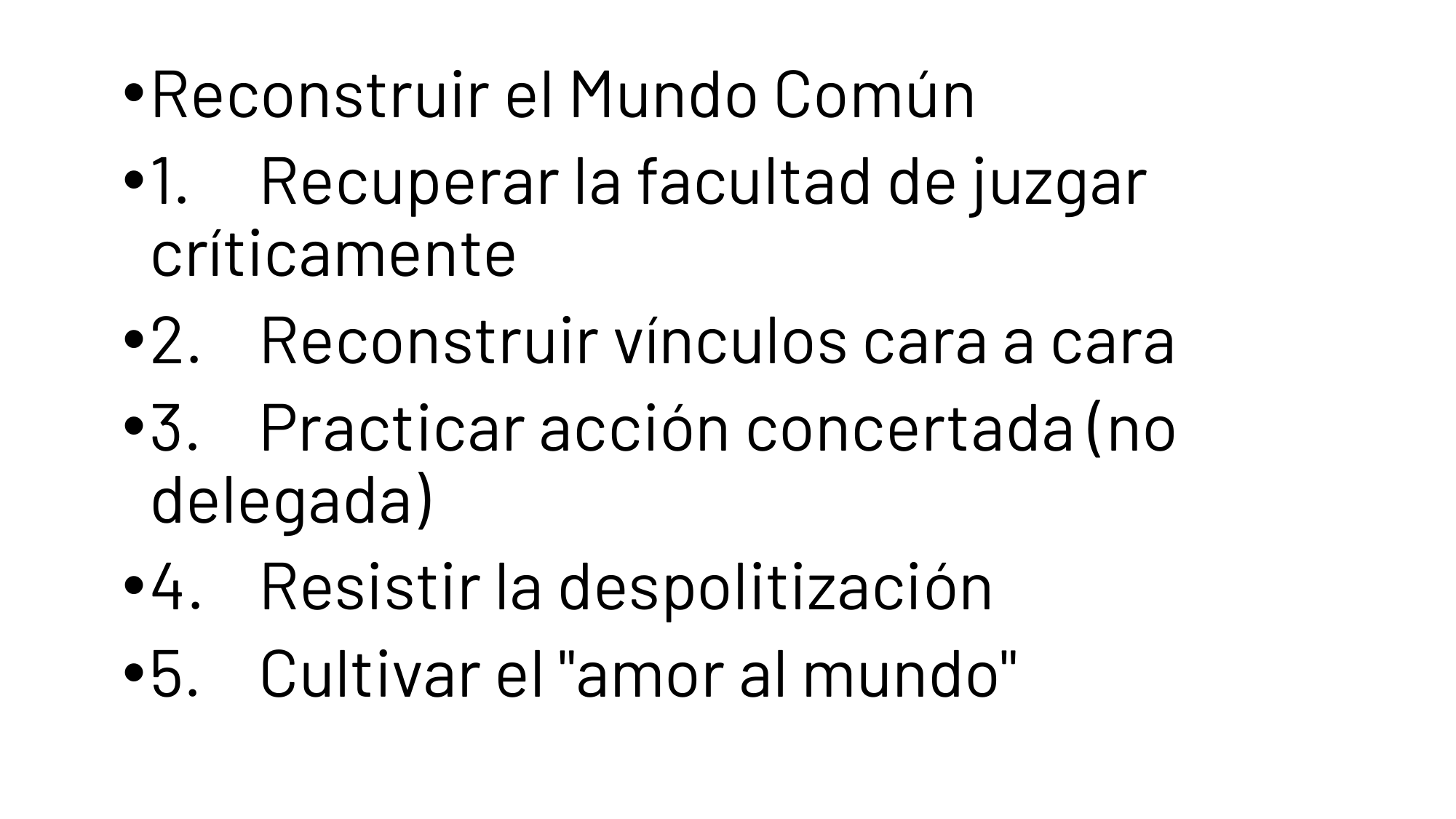

Reconstruir el Mundo Común
1. 	Recuperar la facultad de juzgar críticamente
2. 	Reconstruir vínculos cara a cara
3. 	Practicar acción concertada (no delegada)
4. 	Resistir la despolitización
5. 	Cultivar el "amor al mundo"